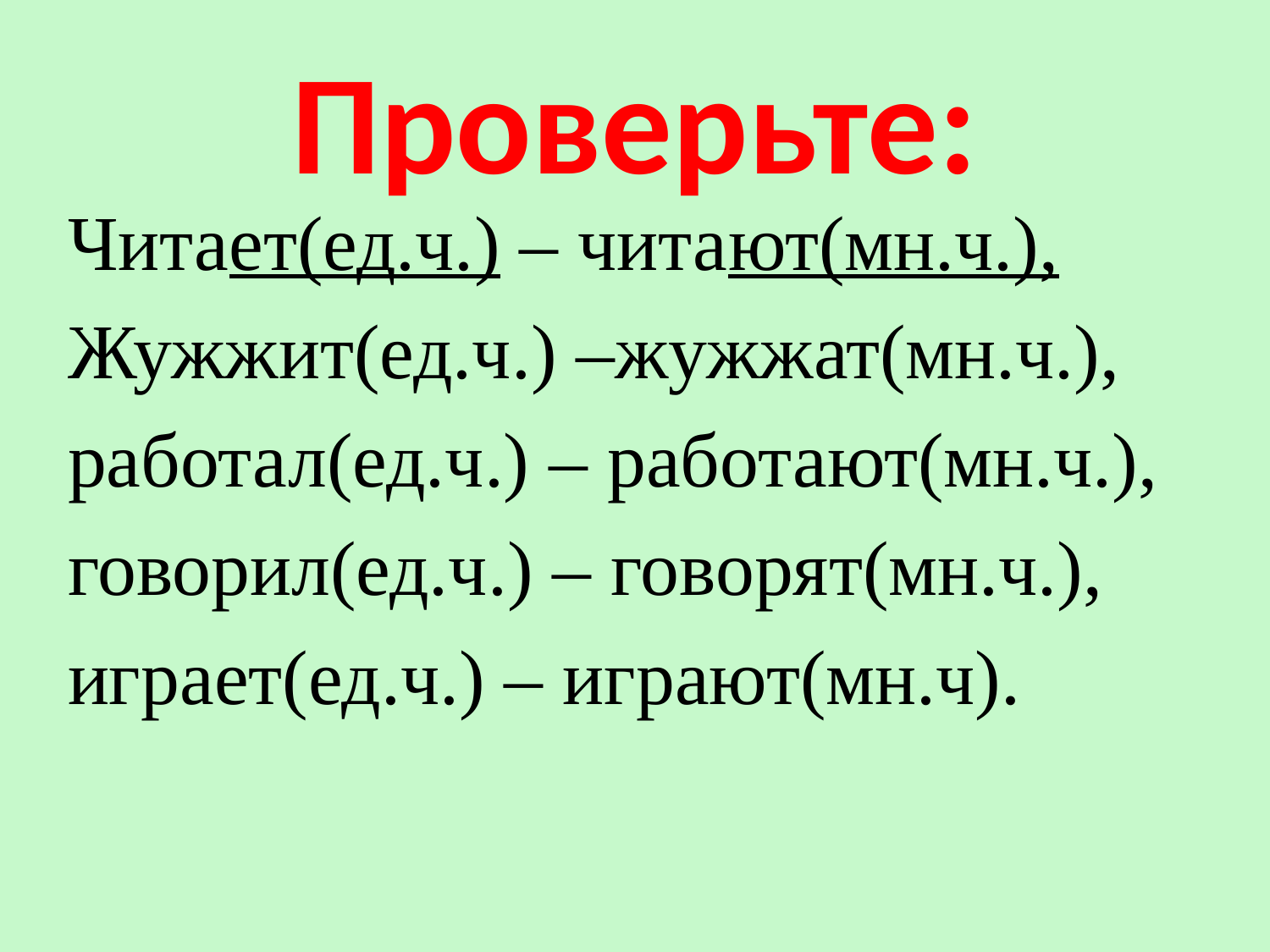

# Проверьте:
Читает(ед.ч.) – читают(мн.ч.),
Жужжит(ед.ч.) –жужжат(мн.ч.),
работал(ед.ч.) – работают(мн.ч.),
говорил(ед.ч.) – говорят(мн.ч.),
играет(ед.ч.) – играют(мн.ч).